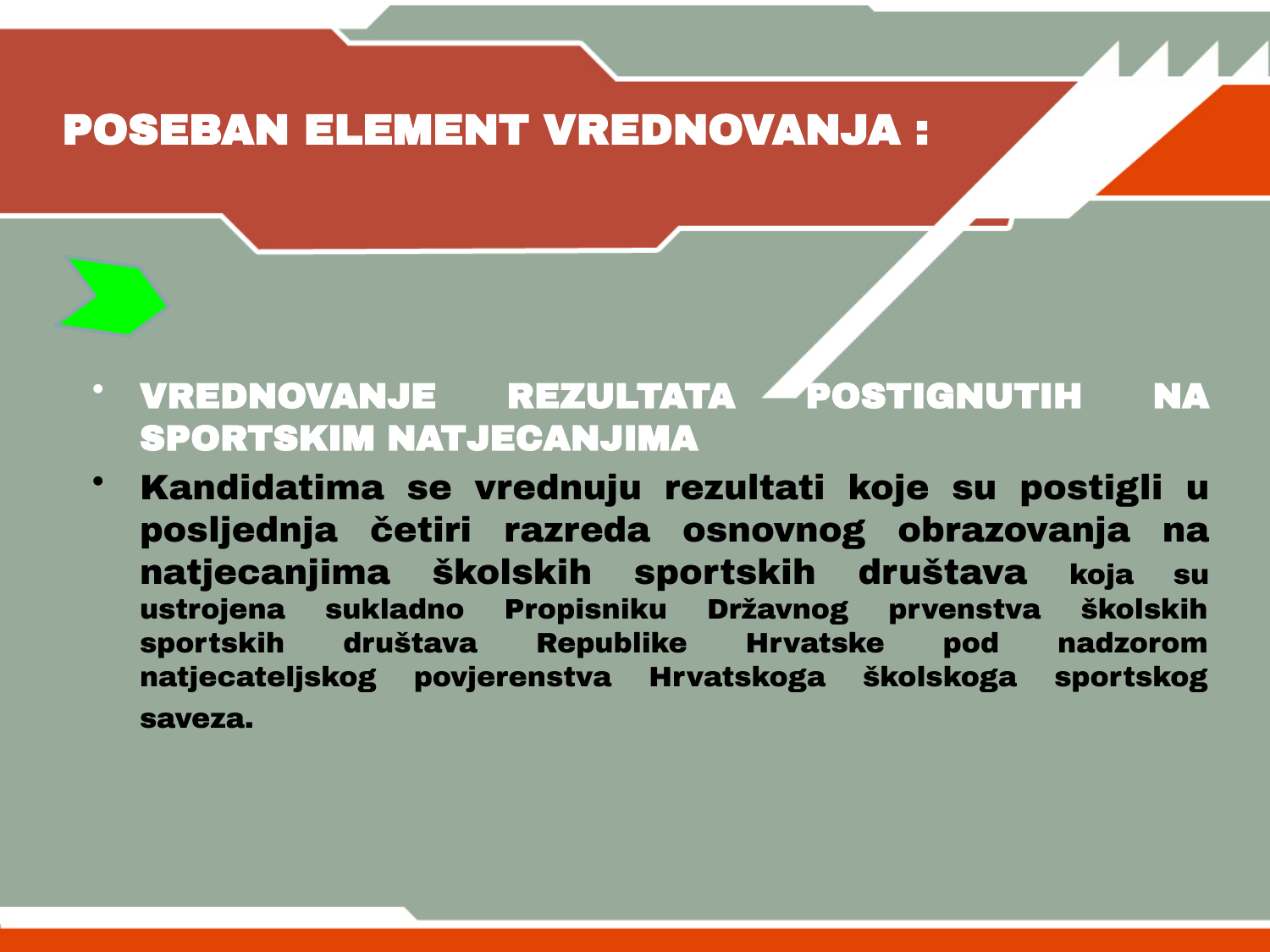

# POSEBAN ELEMENT VREDNOVANJA :

VREDNOVANJE REZULTATA POSTIGNUTIH NA SPORTSKIM NATJECANJIMA
Kandidatima se vrednuju rezultati koje su postigli u posljednja četiri razreda osnovnog obrazovanja na natjecanjima školskih sportskih društava koja su ustrojena sukladno Propisniku Državnog prvenstva školskih sportskih društava Republike Hrvatske pod nadzorom natjecateljskog povjerenstva Hrvatskoga školskoga sportskog saveza.